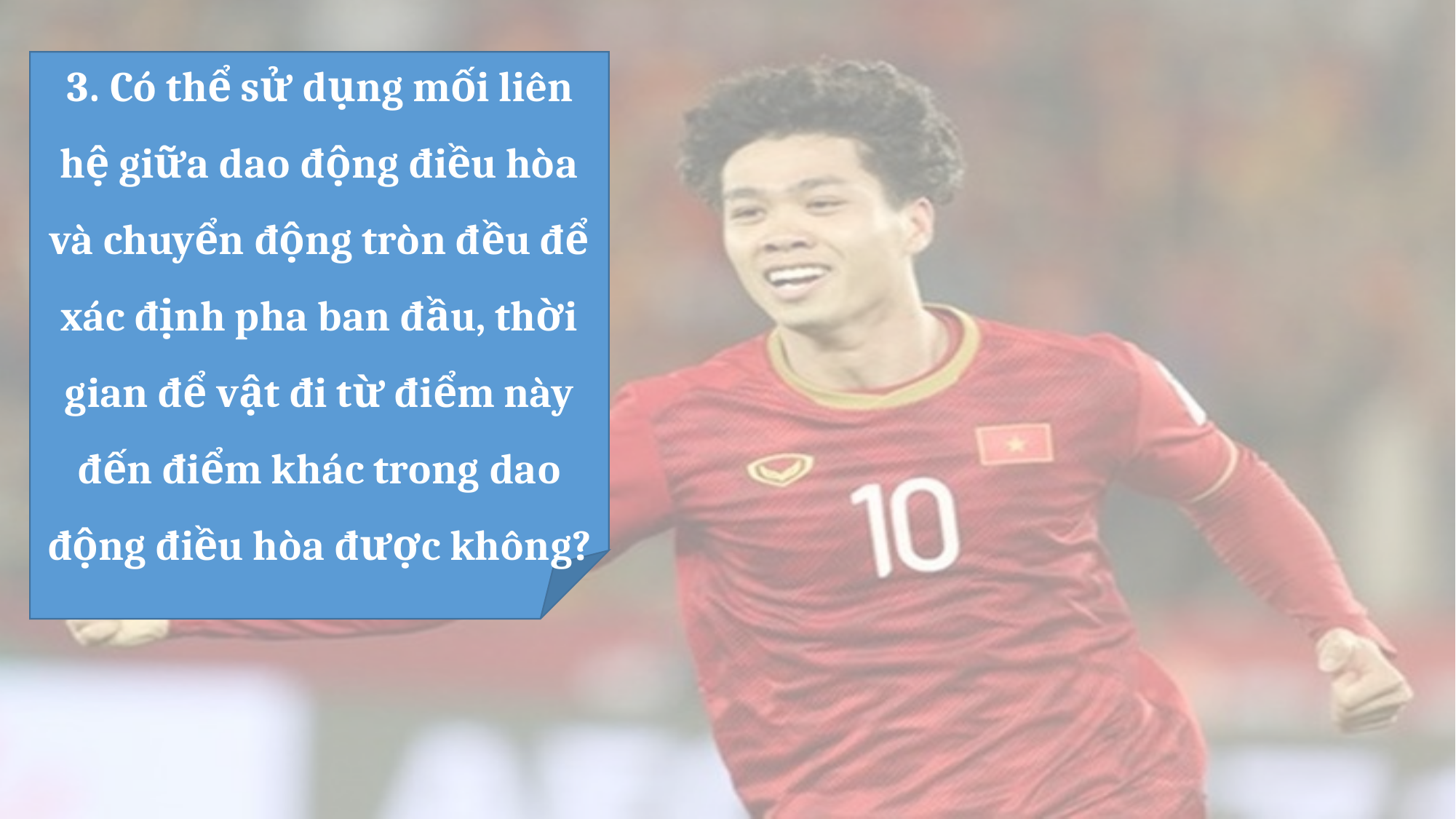

3. Có thể sử dụng mối liên hệ giữa dao động điều hòa và chuyển động tròn đều để xác định pha ban đầu, thời gian để vật đi từ điểm này đến điểm khác trong dao động điều hòa được không?